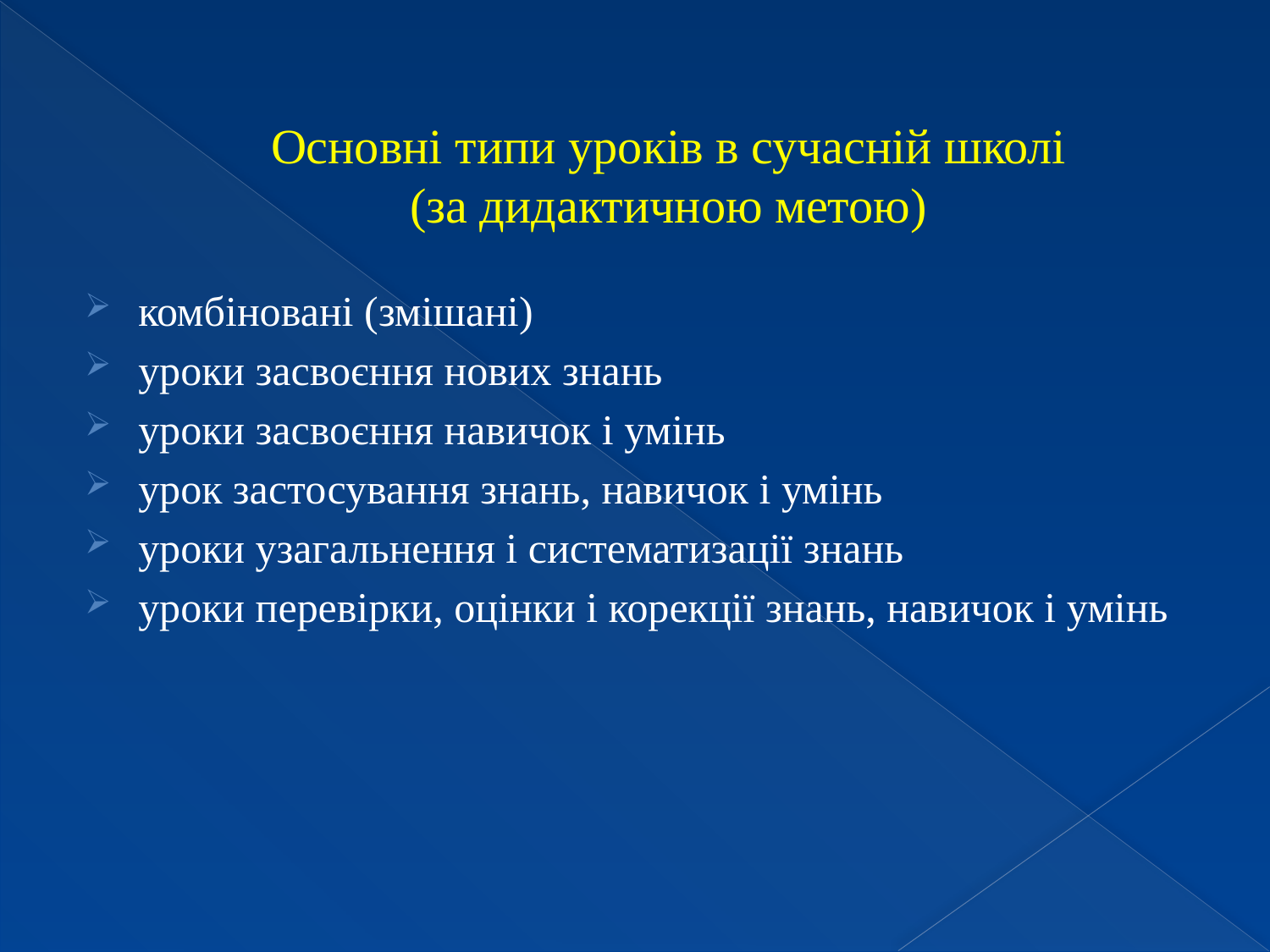

# Основні типи уроків в сучасній школі (за дидактичною метою)
комбіновані (змішані)
уроки засвоєння нових знань
уроки засвоєння навичок і умінь
урок застосування знань, навичок і умінь
уроки узагальнення і систематизації знань
уроки перевірки, оцінки і корекції знань, навичок і умінь